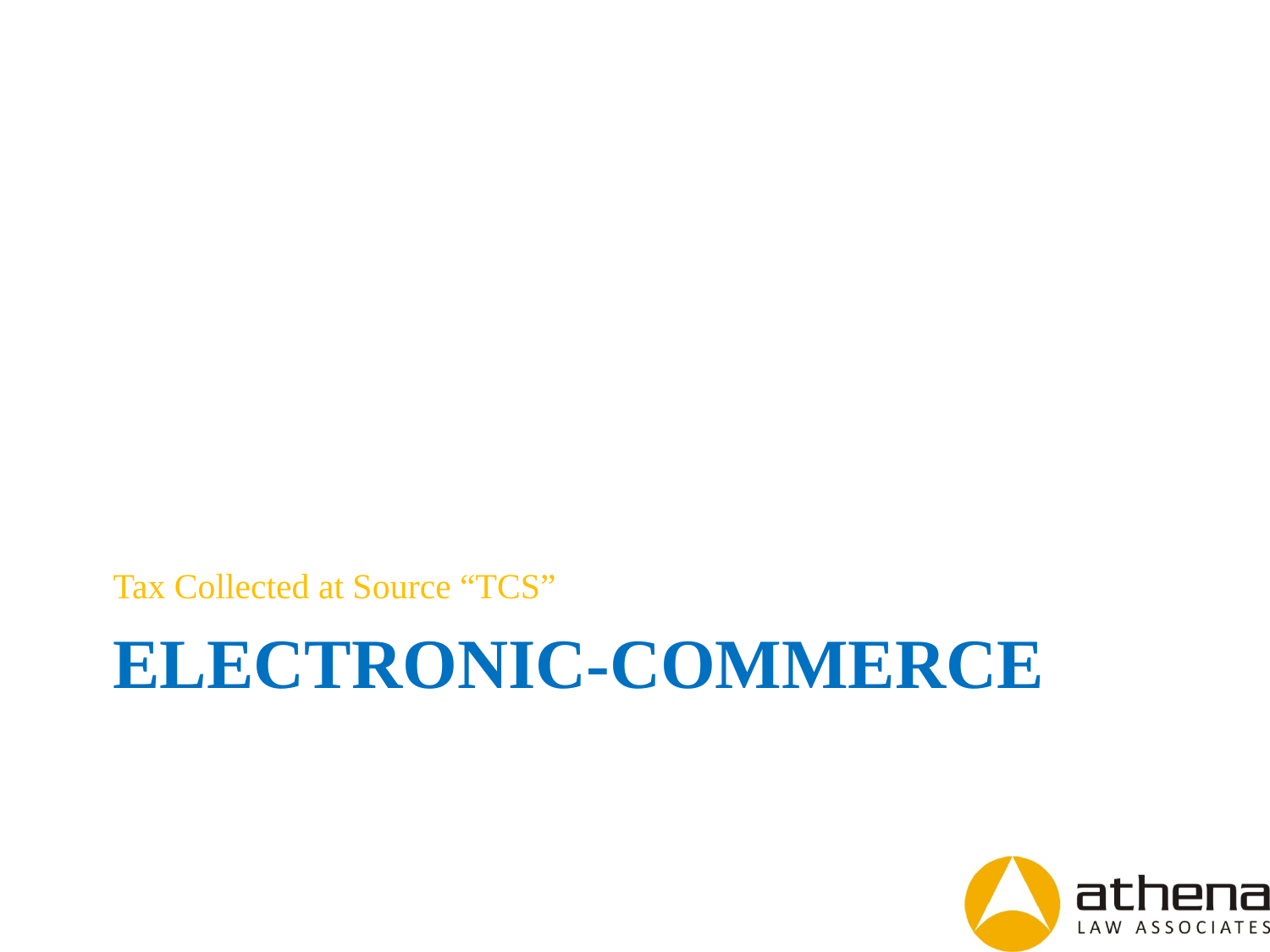

Tax Collected at Source “TCS”
# ELECTRONIC-COMMERCE